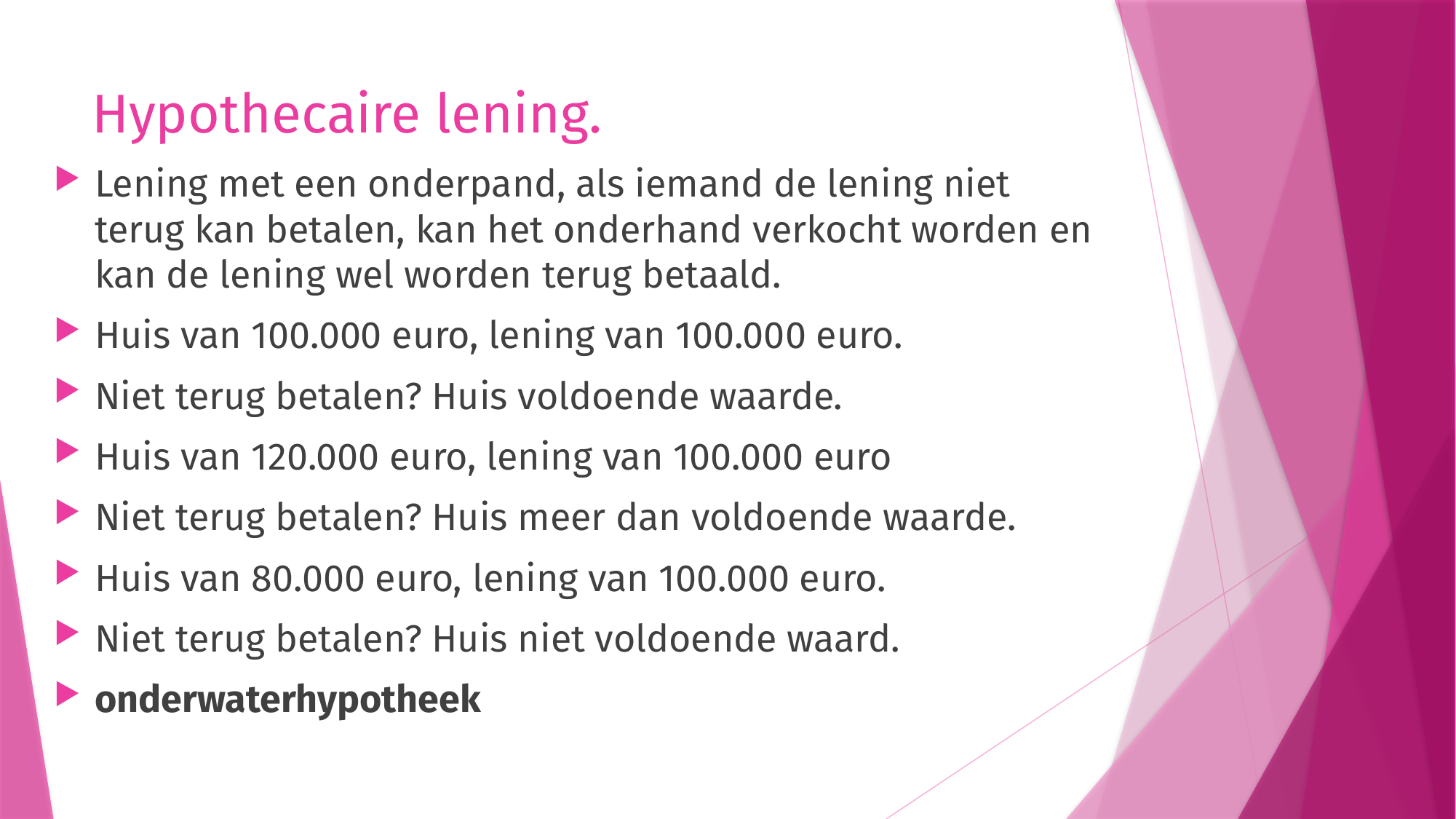

# Hypothecaire lening.
Lening met een onderpand, als iemand de lening niet terug kan betalen, kan het onderhand verkocht worden en kan de lening wel worden terug betaald.
Huis van 100.000 euro, lening van 100.000 euro.
Niet terug betalen? Huis voldoende waarde.
Huis van 120.000 euro, lening van 100.000 euro
Niet terug betalen? Huis meer dan voldoende waarde.
Huis van 80.000 euro, lening van 100.000 euro.
Niet terug betalen? Huis niet voldoende waard.
onderwaterhypotheek